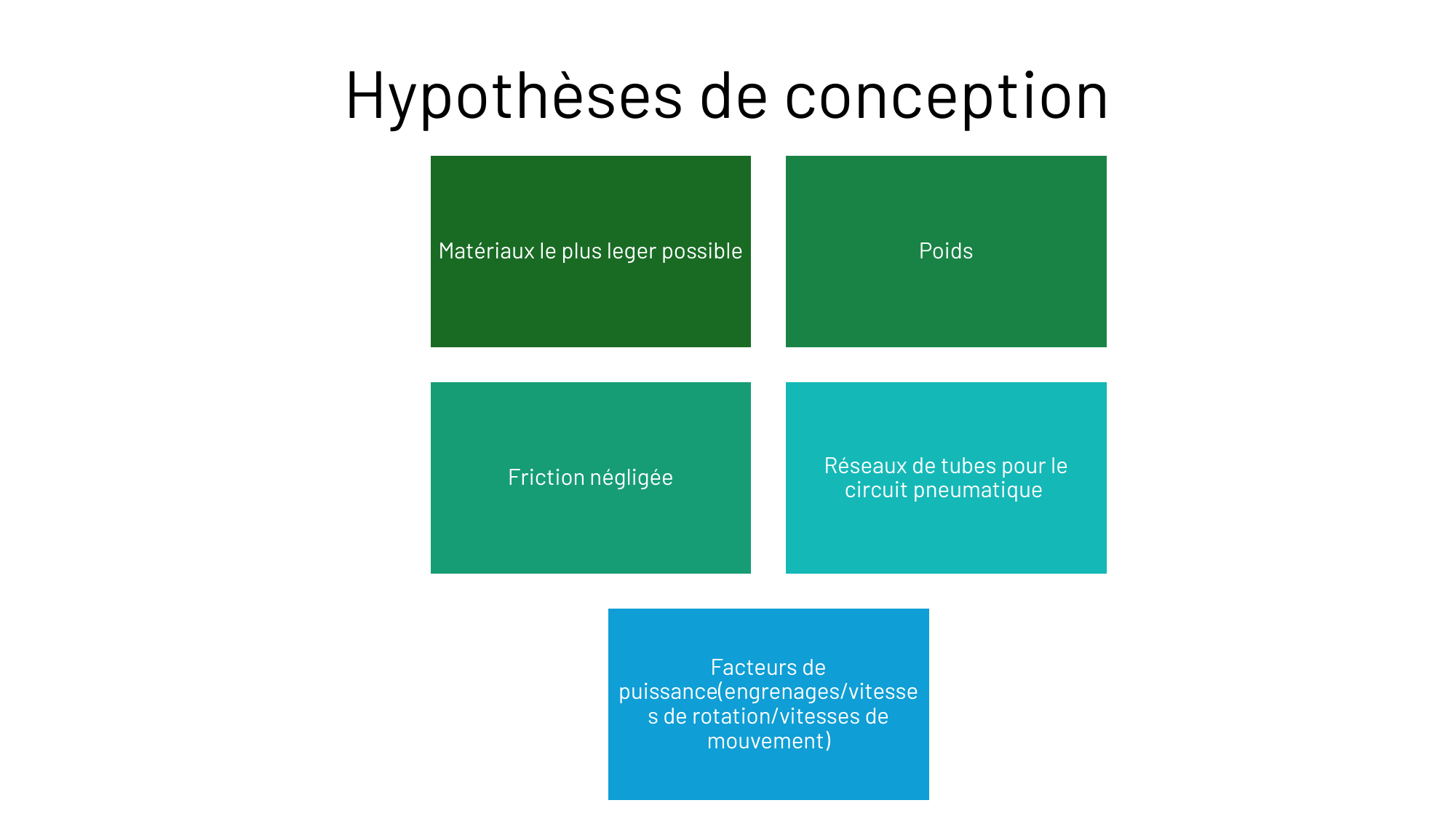

# Hypothèses de conception
Matériaux le plus leger possible
Poids
Friction négligée
Réseaux de tubes pour le circuit pneumatique
Facteurs de puissance(engrenages/vitesses de rotation/vitesses de mouvement)